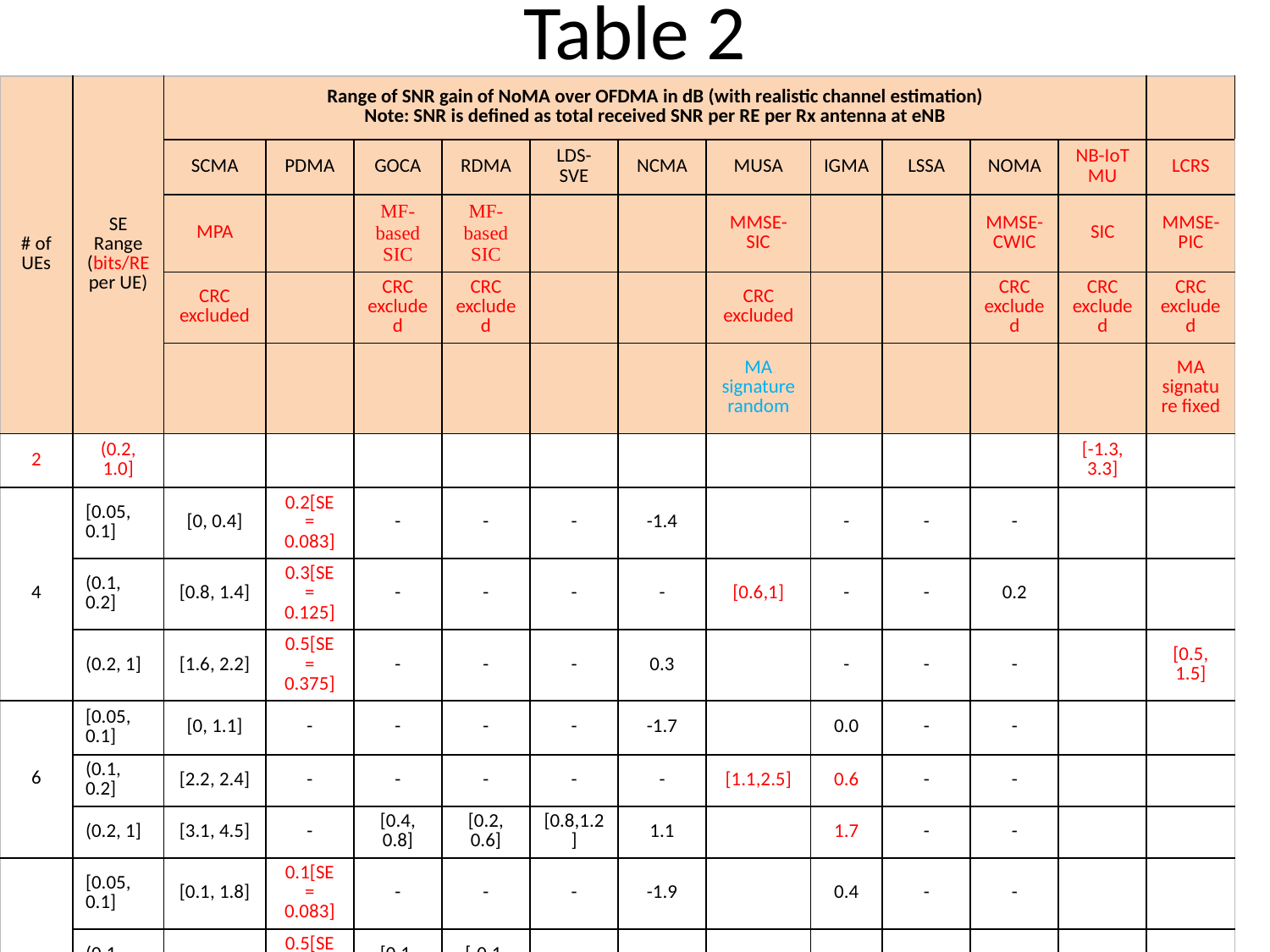

Table 2
| # of UEs | SE Range (bits/RE per UE) | Range of SNR gain of NoMA over OFDMA in dB (with realistic channel estimation) Note: SNR is defined as total received SNR per RE per Rx antenna at eNB |  |  |  |  |  |  |  |  |  |  |  |
| --- | --- | --- | --- | --- | --- | --- | --- | --- | --- | --- | --- | --- | --- |
|  |  | SCMA | PDMA | GOCA | RDMA | LDS-SVE | NCMA | MUSA | IGMA | LSSA | NOMA | NB-IoT MU | LCRS |
|  |  | MPA |  | MF-based SIC | MF-based SIC |  |  | MMSE-SIC |  |  | MMSE-CWIC | SIC | MMSE-PIC |
|  |  | CRC excluded |  | CRC excluded | CRC excluded |  |  | CRC excluded |  |  | CRC excluded | CRC excluded | CRC excluded |
|  |  |  |  |  |  |  |  | MA signature random |  |  |  |  | MA signature fixed |
| 2 | (0.2, 1.0] |  |  |  |  |  |  |  |  |  |  | [-1.3, 3.3] |  |
| 4 | [0.05, 0.1] | [0, 0.4] | 0.2[SE = 0.083] | - | - | - | -1.4 |  | - | - | - |  |  |
|  | (0.1, 0.2] | [0.8, 1.4] | 0.3[SE = 0.125] | - | - | - | - | [0.6,1] | - | - | 0.2 |  |  |
|  | (0.2, 1] | [1.6, 2.2] | 0.5[SE = 0.375] | - | - | - | 0.3 |  | - | - | - |  | [0.5, 1.5] |
| 6 | [0.05, 0.1] | [0, 1.1] | - | - | - | - | -1.7 |  | 0.0 | - | - |  |  |
|  | (0.1, 0.2] | [2.2, 2.4] | - | - | - | - | - | [1.1,2.5] | 0.6 | - | - |  |  |
|  | (0.2, 1] | [3.1, 4.5] | - | [0.4, 0.8] | [0.2, 0.6] | [0.8,1.2] | 1.1 |  | 1.7 | - | - |  |  |
| 8 | [0.05, 0.1] | [0.1, 1.8] | 0.1[SE = 0.083] | - | - | - | -1.9 |  | 0.4 | - | - |  |  |
|  | (0.1, 0.2] | [2.5, 3.4] | 0.5[SE = 0.125] | [0.1, 0.7] | [-0.1, 0.5] | - | - | [0.5,1] | 1.9 | - | 4.6 |  |  |
|  | (0.2, 1] | [2.9, 6.7] | 2.9[SE = 0.375] | [0.5, 1.2] | [0.2, 0.8] | - | 1.7 |  | - | - | - |  |  |
| 12 | [0.05, 0.1] | [1.0, 2.7] | 0.2[SE = 0.083] | - | - | - | - |  | - | - | - |  |  |
|  | (0.1, 0.2] | [5.1, 6.0] | 0.3[SE = 0.125] | [0.6, 1.5] | [0.1, 1.1] | - | - | [0.5,2.2] | - | - | 4.6 |  |  |
|  | (0.2, 1] | [7.2, 13.2] | - | - | - | - | - |  | - | - | - |  |  |
| 18 | [0.05, 0.1] | - | - | - | - | - | - |  | - | 4.6 | - |  |  |
|  | (0.1, 0.2] | - | - | - | - | - | - |  | - | 4.2 | - |  |  |
|  | (0.2, 1] | - | - | - | - | - | - |  | - | - | - |  |  |
| 24 | [0,1,0.2] |  |  |  |  |  |  | [0.9,1.4] |  |  |  |  |  |
| 26 | [0.1, 0.2] |  |  |  |  |  |  | [1.6,1.7] |  |  |  |  |  |